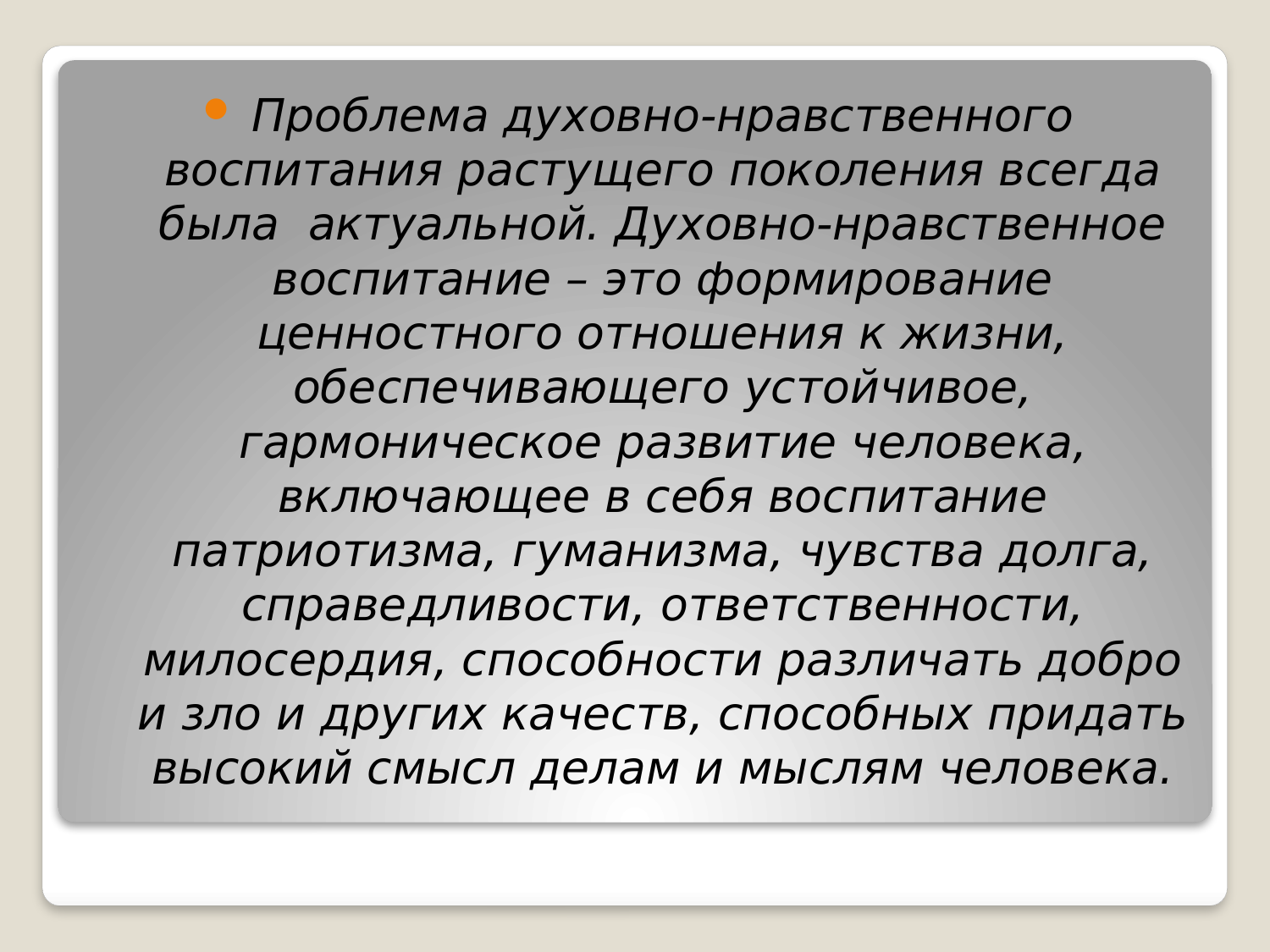

Проблема духовно-нравственного воспитания растущего поколения всегда была  актуальной. Духовно-нравственное воспитание – это формирование ценностного отношения к жизни, обеспечивающего устойчивое, гармоническое развитие человека, включающее в себя воспитание патриотизма, гуманизма, чувства долга, справедливости, ответственности, милосердия, способности различать добро и зло и других качеств, способных придать высокий смысл делам и мыслям человека.